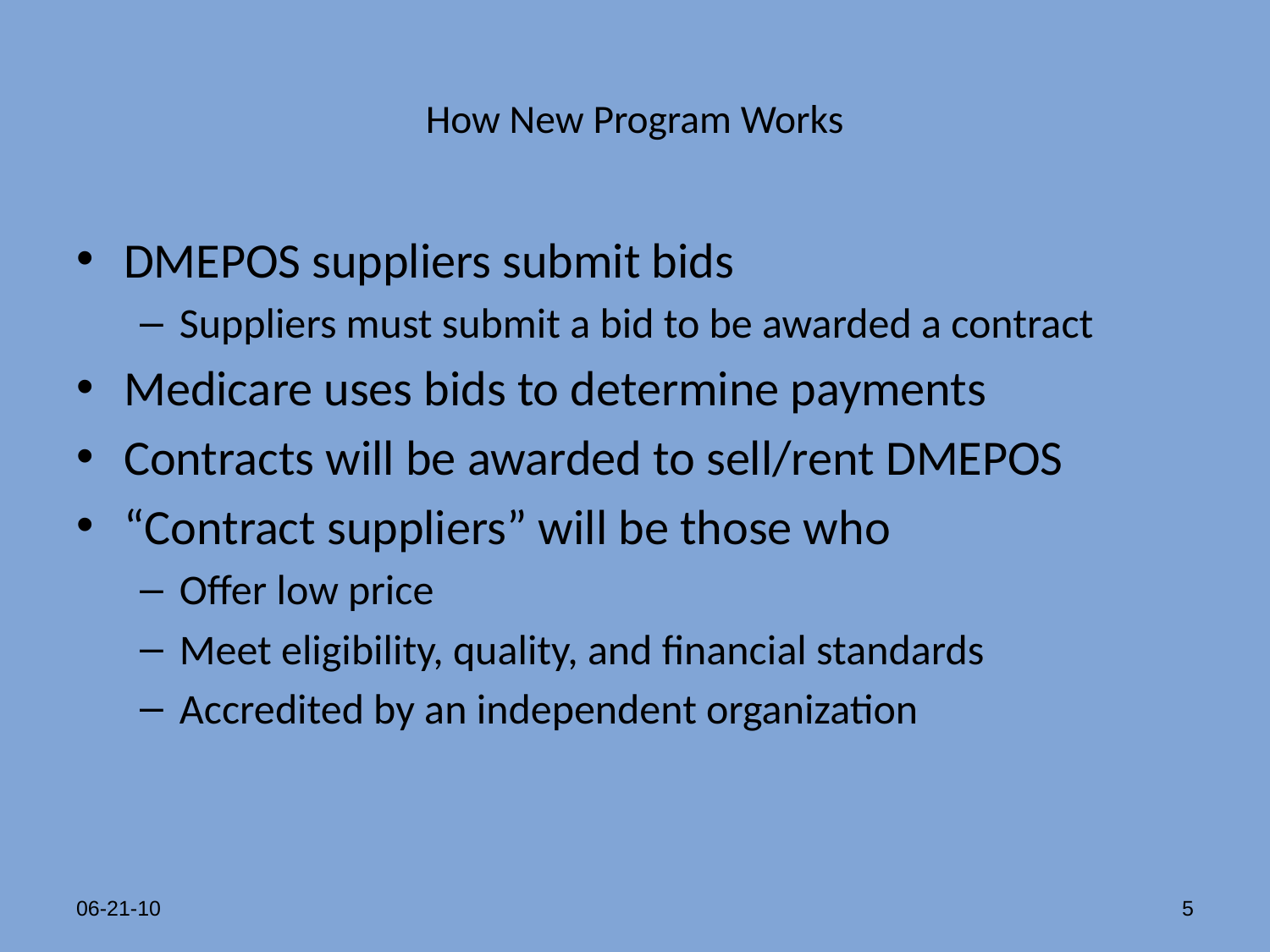

# How New Program Works
DMEPOS suppliers submit bids
Suppliers must submit a bid to be awarded a contract
Medicare uses bids to determine payments
Contracts will be awarded to sell/rent DMEPOS
“Contract suppliers” will be those who
Offer low price
Meet eligibility, quality, and financial standards
Accredited by an independent organization
06-21-10
5